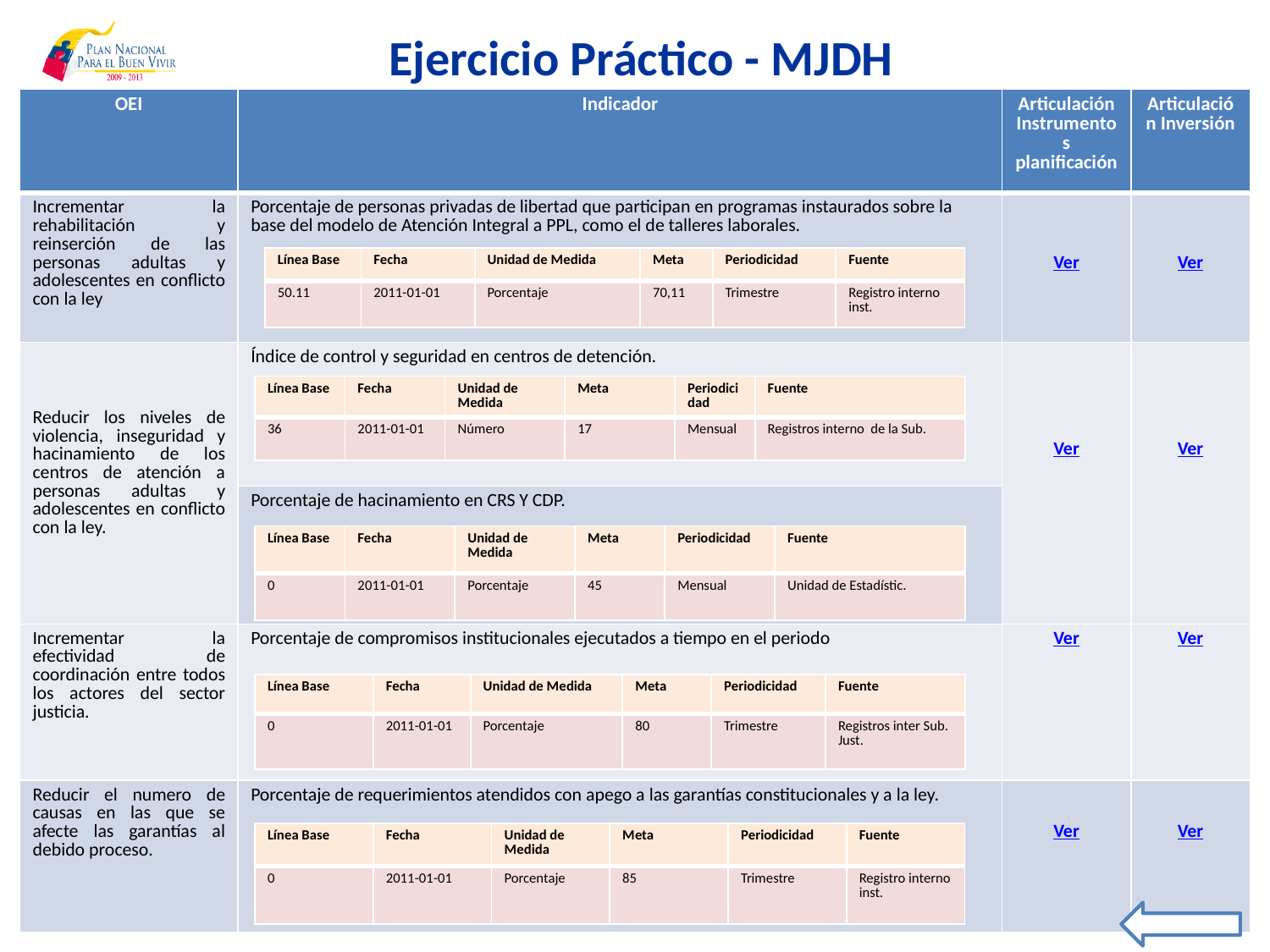

Ejercicio Práctico - MJDH
| OEI | Indicador | Articulación Instrumentos planificación | Articulación Inversión |
| --- | --- | --- | --- |
| Incrementar la rehabilitación y reinserción de las personas adultas y adolescentes en conflicto con la ley | Porcentaje de personas privadas de libertad que participan en programas instaurados sobre la base del modelo de Atención Integral a PPL, como el de talleres laborales. | Ver | Ver |
| Reducir los niveles de violencia, inseguridad y hacinamiento de los centros de atención a personas adultas y adolescentes en conflicto con la ley. | Índice de control y seguridad en centros de detención. | Ver | Ver |
|  | Porcentaje de hacinamiento en CRS Y CDP. |  |  |
| Incrementar la efectividad de coordinación entre todos los actores del sector justicia. | Porcentaje de compromisos institucionales ejecutados a tiempo en el periodo | Ver | Ver |
| Reducir el numero de causas en las que se afecte las garantías al debido proceso. | Porcentaje de requerimientos atendidos con apego a las garantías constitucionales y a la ley. | Ver | Ver |
| Línea Base | Fecha | Unidad de Medida | Meta | Periodicidad | Fuente |
| --- | --- | --- | --- | --- | --- |
| 50.11 | 2011-01-01 | Porcentaje | 70,11 | Trimestre | Registro interno inst. |
| Línea Base | Fecha | Unidad de Medida | Meta | Periodicidad | Fuente |
| --- | --- | --- | --- | --- | --- |
| 36 | 2011-01-01 | Número | 17 | Mensual | Registros interno de la Sub. |
| Línea Base | Fecha | Unidad de Medida | Meta | Periodicidad | Fuente |
| --- | --- | --- | --- | --- | --- |
| 0 | 2011-01-01 | Porcentaje | 45 | Mensual | Unidad de Estadístic. |
| Línea Base | Fecha | Unidad de Medida | Meta | Periodicidad | Fuente |
| --- | --- | --- | --- | --- | --- |
| 0 | 2011-01-01 | Porcentaje | 80 | Trimestre | Registros inter Sub. Just. |
| Línea Base | Fecha | Unidad de Medida | Meta | Periodicidad | Fuente |
| --- | --- | --- | --- | --- | --- |
| 0 | 2011-01-01 | Porcentaje | 85 | Trimestre | Registro interno inst. |